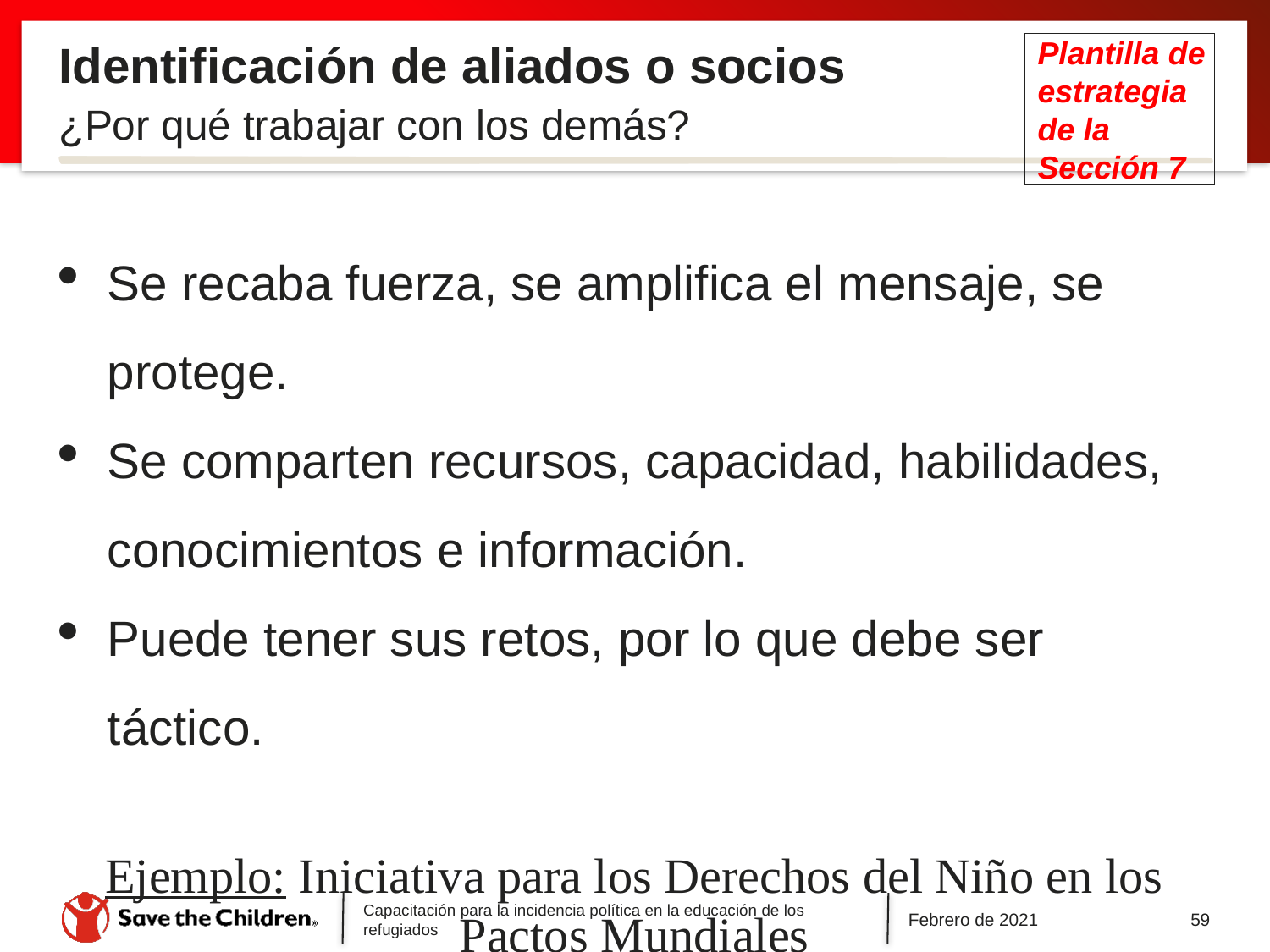

# Identificación de aliados o socios
Plantilla de estrategia de la Sección 7
¿Por qué trabajar con los demás?
Se recaba fuerza, se amplifica el mensaje, se protege.
Se comparten recursos, capacidad, habilidades, conocimientos e información.
Puede tener sus retos, por lo que debe ser táctico.

Ejemplo: Iniciativa para los Derechos del Niño en los Pactos Mundiales

Capacitación para la incidencia política en la educación de los refugiados
Febrero de 2021
59